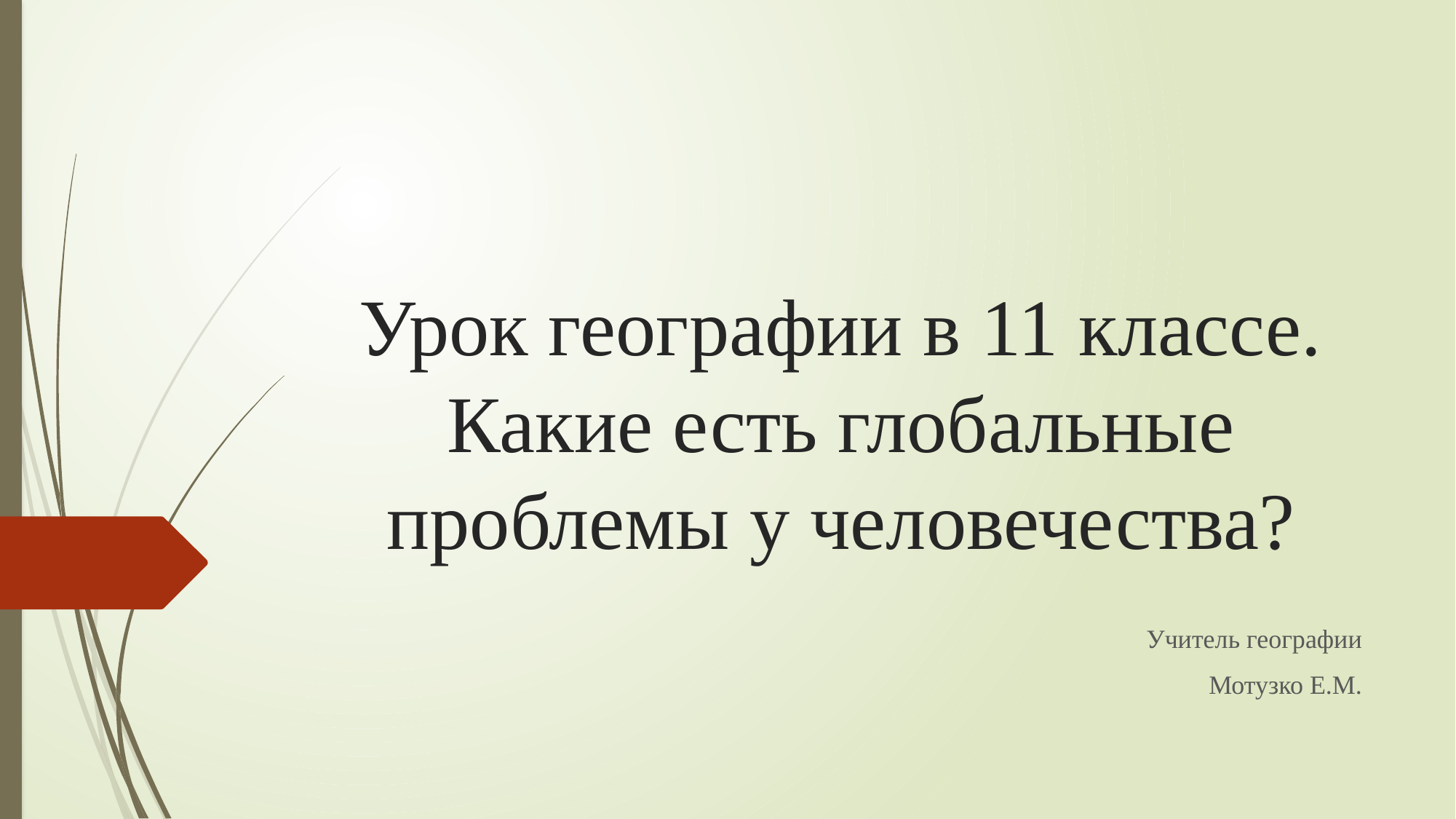

# Урок географии в 11 классе. Какие есть глобальные проблемы у человечества?

Учитель географии
Мотузко Е.М.